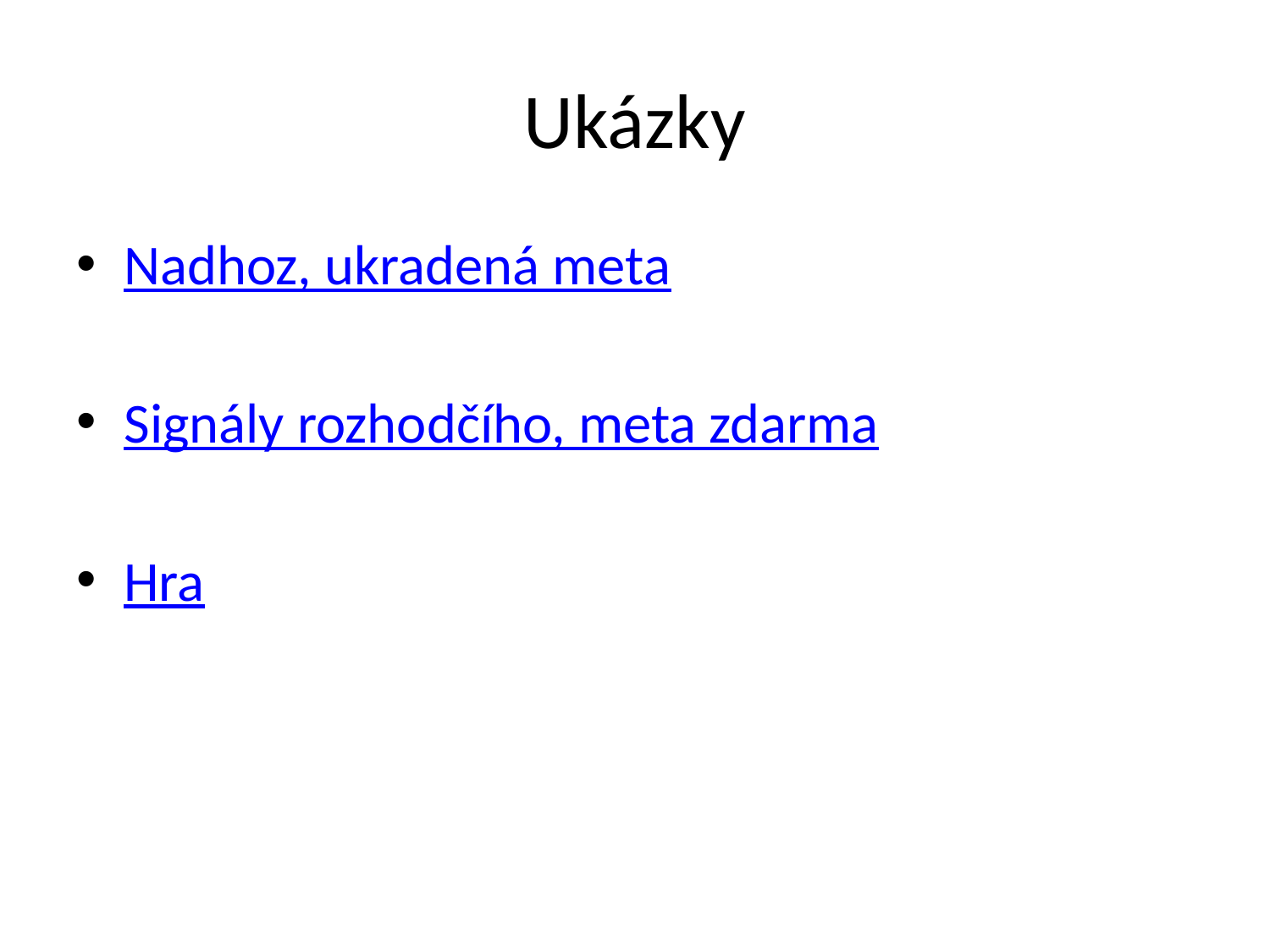

# Ukázky
Nadhoz, ukradená meta

Signály rozhodčího, meta zdarma

Hra